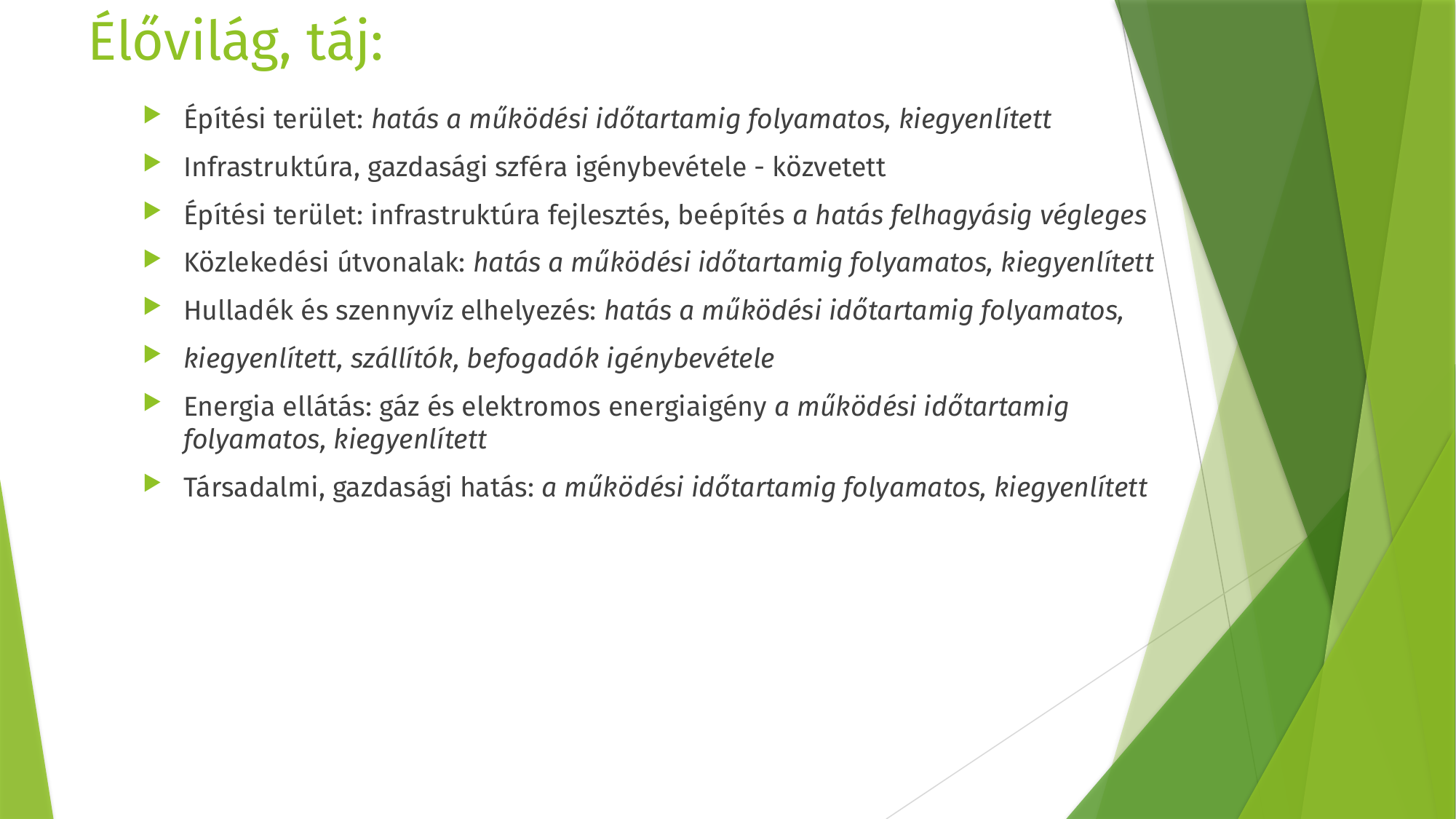

# Élővilág, táj:
Építési terület: hatás a működési időtartamig folyamatos, kiegyenlített
Infrastruktúra, gazdasági szféra igénybevétele - közvetett
Építési terület: infrastruktúra fejlesztés, beépítés a hatás felhagyásig végleges
Közlekedési útvonalak: hatás a működési időtartamig folyamatos, kiegyenlített
Hulladék és szennyvíz elhelyezés: hatás a működési időtartamig folyamatos,
kiegyenlített, szállítók, befogadók igénybevétele
Energia ellátás: gáz és elektromos energiaigény a működési időtartamig folyamatos, kiegyenlített
Társadalmi, gazdasági hatás: a működési időtartamig folyamatos, kiegyenlített